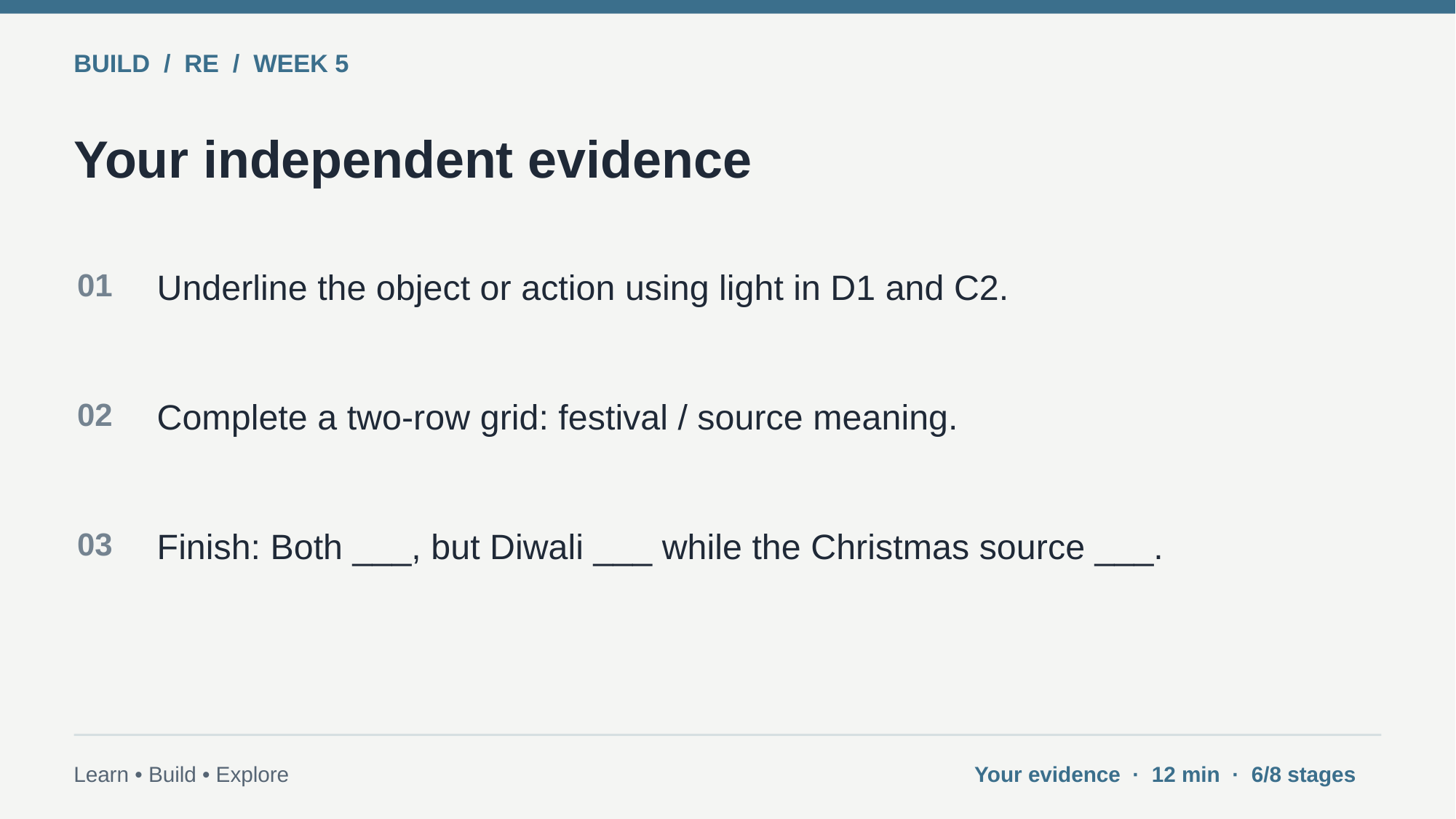

BUILD  /  RE  /  WEEK 5
Your independent evidence
01
Underline the object or action using light in D1 and C2.
02
Complete a two-row grid: festival / source meaning.
03
Finish: Both ___, but Diwali ___ while the Christmas source ___.

Learn • Build • Explore
Your evidence  ·  12 min  ·  6/8 stages